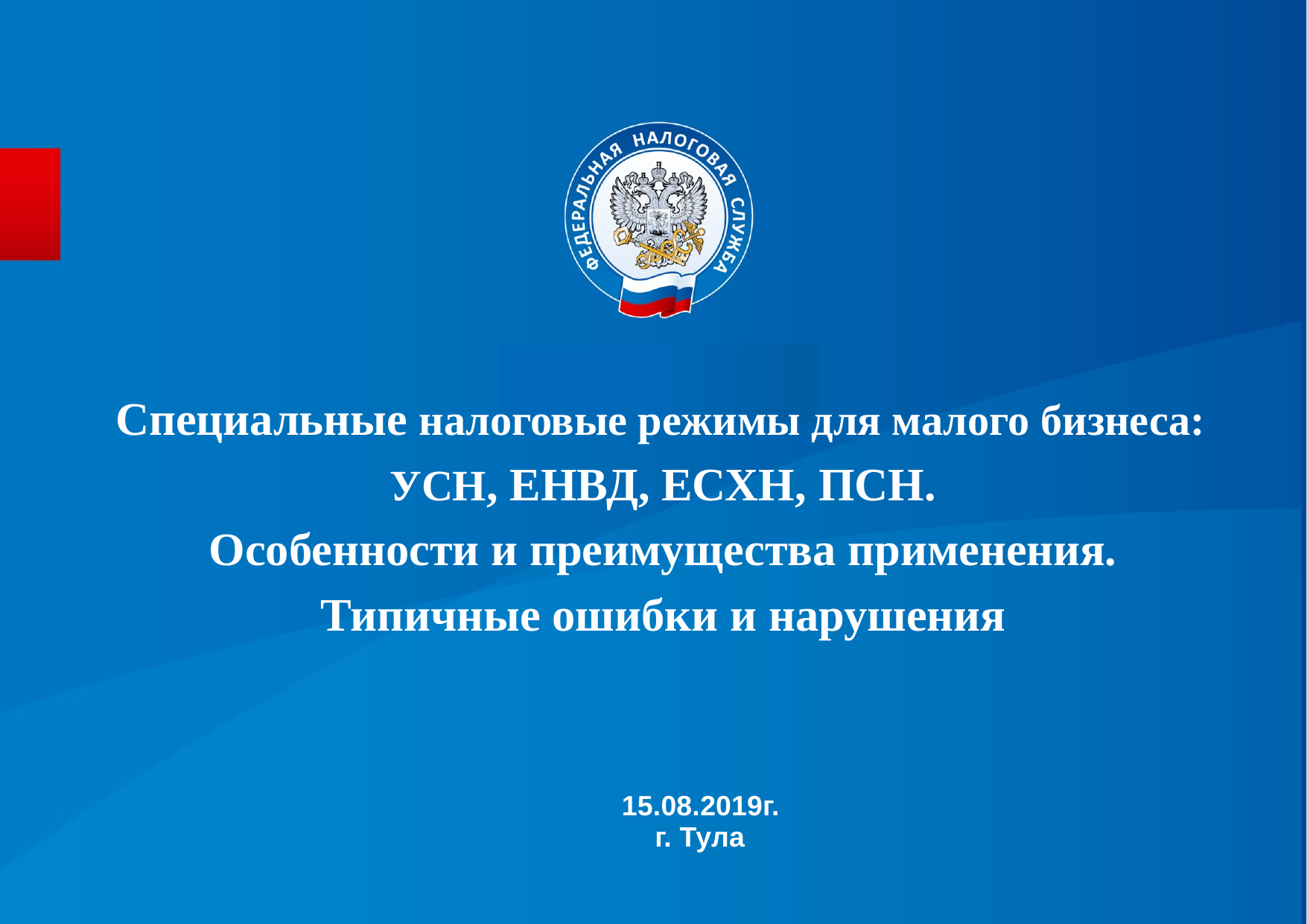

УСН, ЕНВД, ЕСХН, ПСН.
Особенности и преимущества применения.
Типичные ошибки и нарушения

# Специальные налоговые режимы для малого бизнеса:

15.08.2019г.
г. Тула